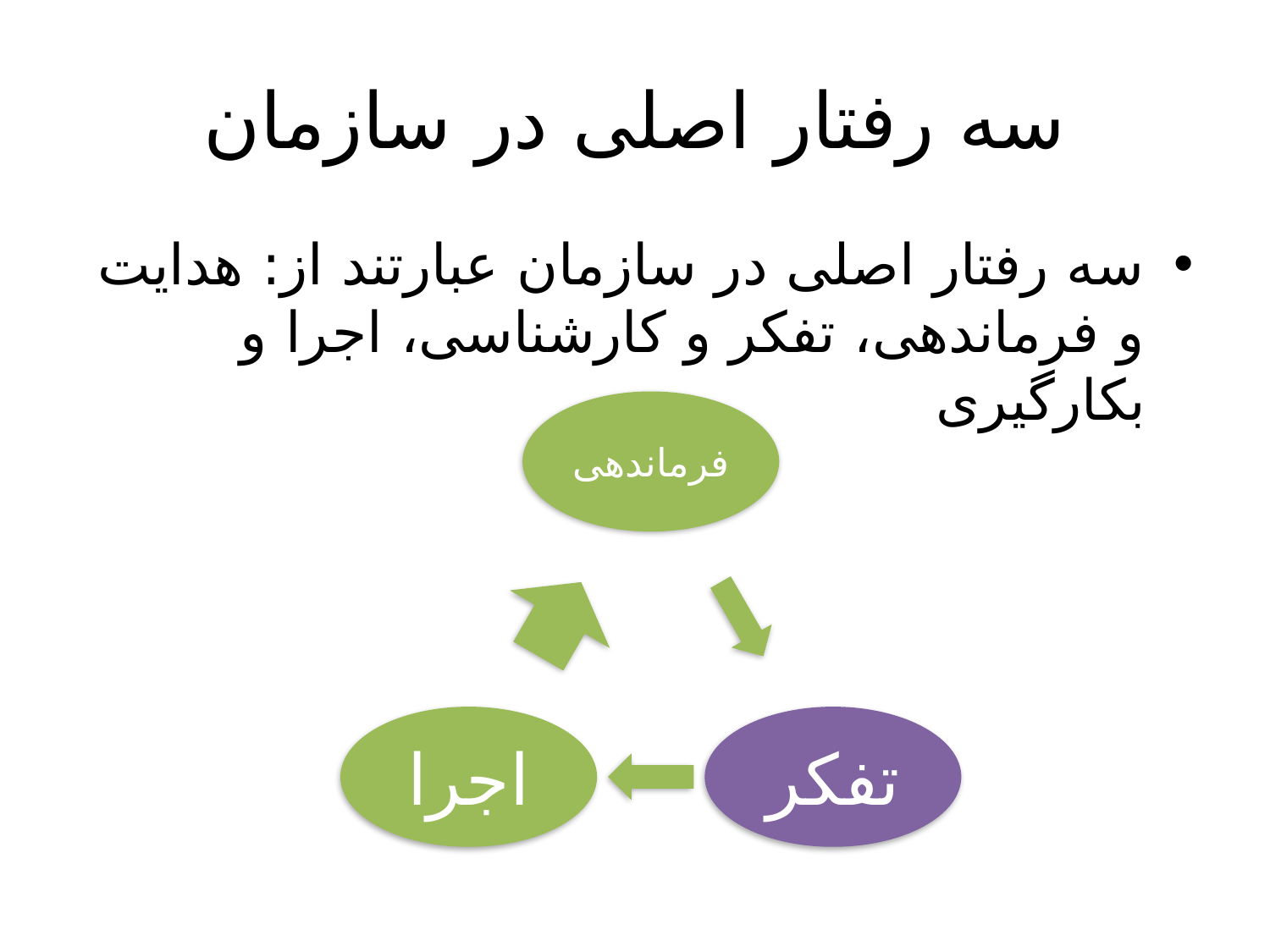

# سه رفتار اصلی در سازمان
سه رفتار اصلی در سازمان عبارتند از: هدایت و فرماندهی، تفکر و کارشناسی، اجرا و بکارگیری

فرماندهی
تفکر
اجرا